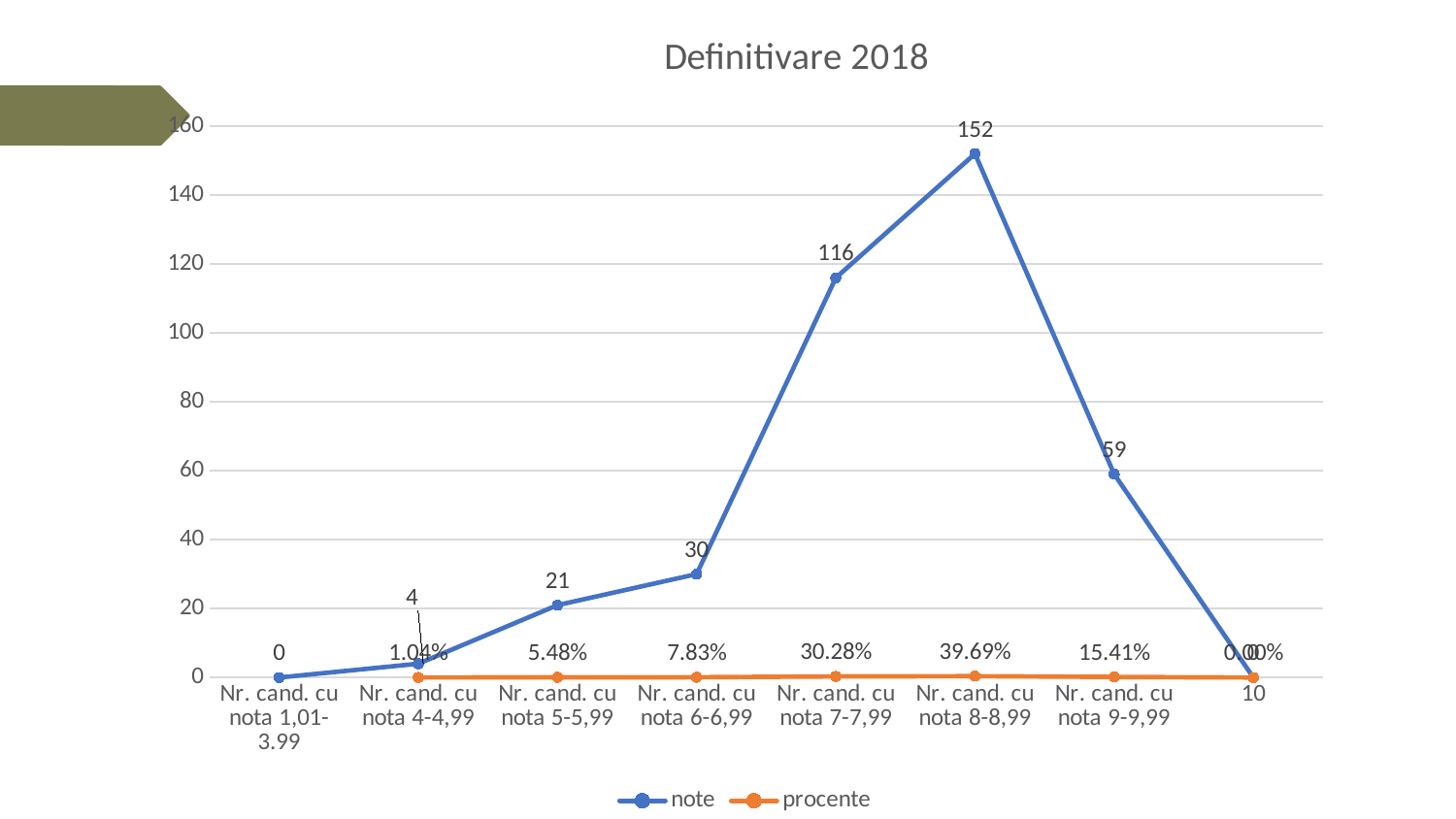

### Chart: Definitivare 2018

| Category | note | procente |
|---|---|---|
| Nr. cand. cu nota 1,01-3.99 | 0.0 | None |
| Nr. cand. cu nota 4-4,99 | 4.0 | 0.0104 |
| Nr. cand. cu nota 5-5,99 | 21.0 | 0.0548 |
| Nr. cand. cu nota 6-6,99 | 30.0 | 0.07830000000000001 |
| Nr. cand. cu nota 7-7,99 | 116.0 | 0.3028 |
| Nr. cand. cu nota 8-8,99 | 152.0 | 0.3969 |
| Nr. cand. cu nota 9-9,99 | 59.0 | 0.1541 |
| 10 | 0.0 | 0.0 |